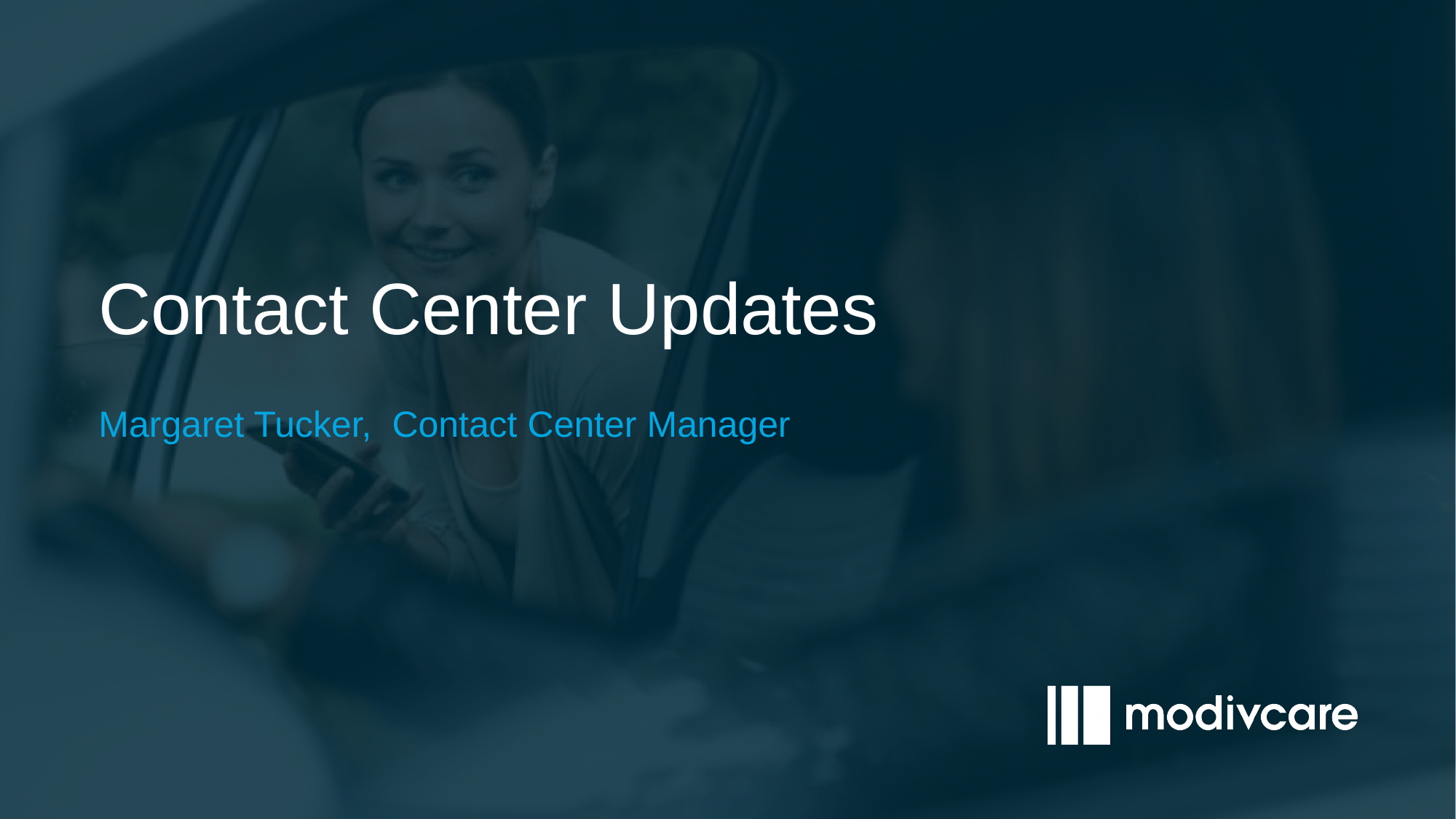

Contact Center Updates
​Margaret Tucker,  Contact Center Manager